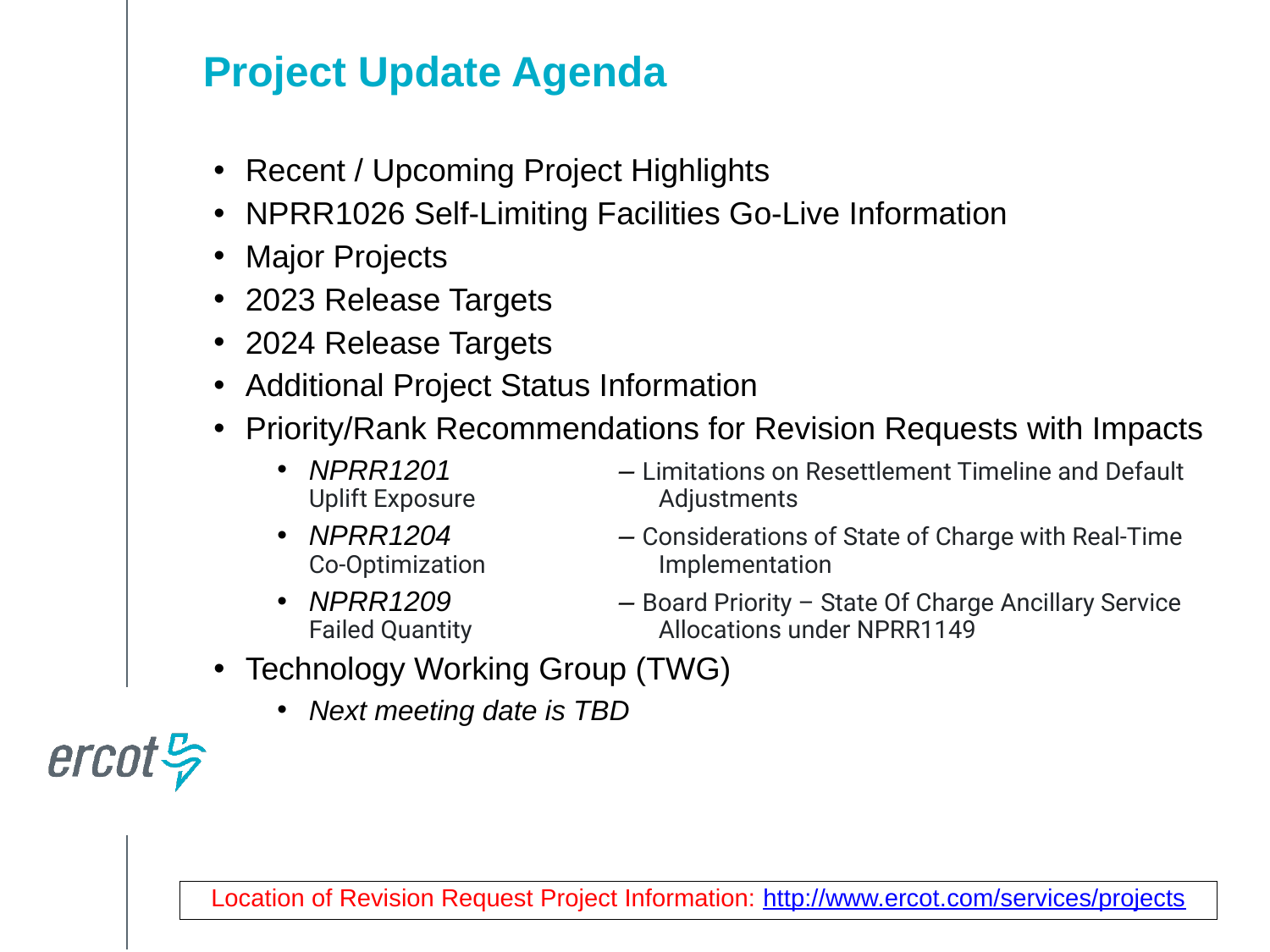

Project Update Agenda
Recent / Upcoming Project Highlights
NPRR1026 Self-Limiting Facilities Go-Live Information
Major Projects
2023 Release Targets
2024 Release Targets
Additional Project Status Information
Priority/Rank Recommendations for Revision Requests with Impacts
NPRR1201	– Limitations on Resettlement Timeline and Default Uplift Exposure 		Adjustments
NPRR1204	– Considerations of State of Charge with Real-Time Co-Optimization 		Implementation
NPRR1209	– Board Priority – State Of Charge Ancillary Service Failed Quantity 		Allocations under NPRR1149
Technology Working Group (TWG)
Next meeting date is TBD
Location of Revision Request Project Information: http://www.ercot.com/services/projects